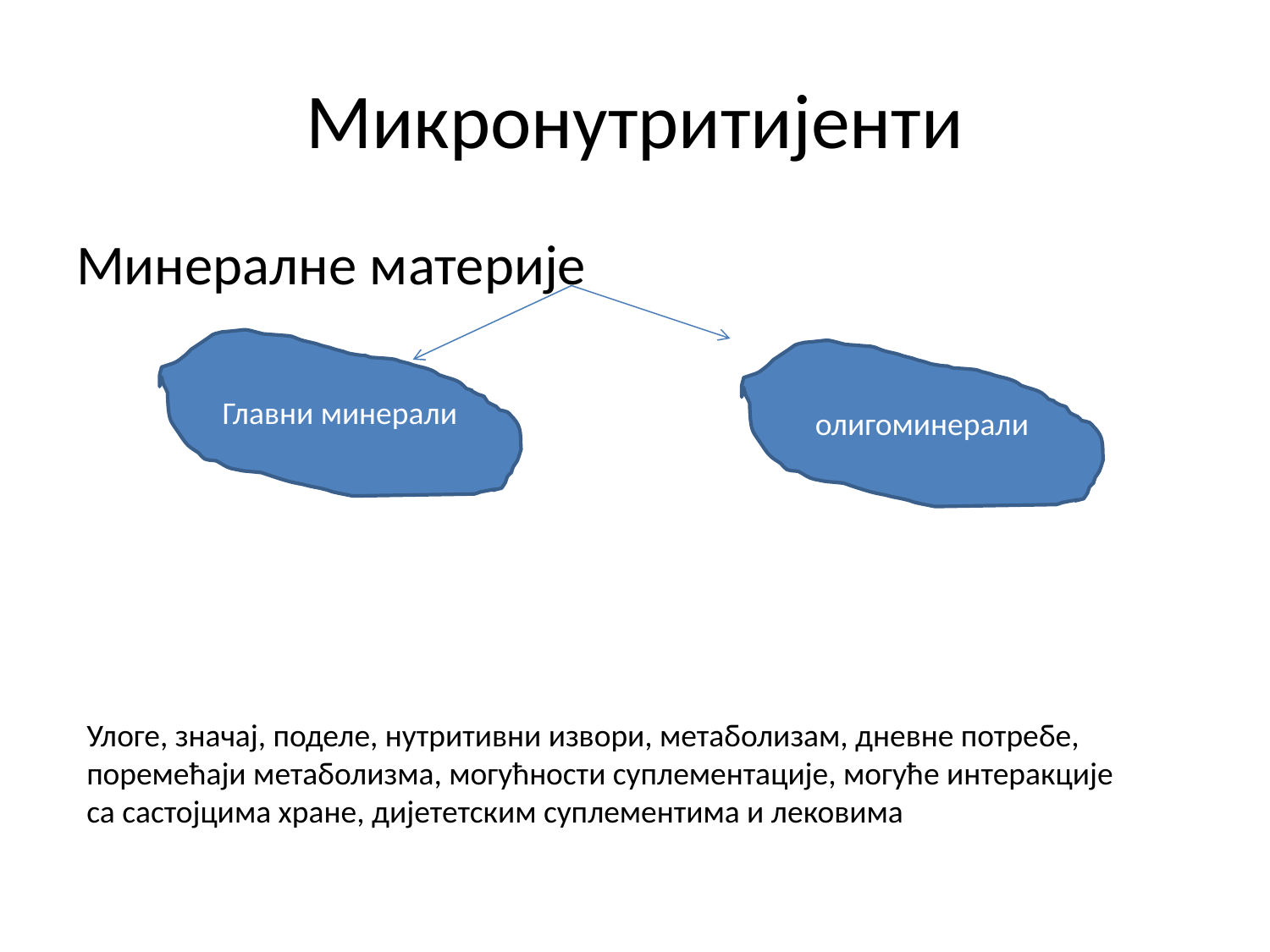

# Микронутритијенти
Минералне материје
Главни минерали
олигоминерали
Улоге, значај, поделе, нутритивни извори, метаболизам, дневне потребе, поремећаји метаболизма, могућности суплементације, могуће интеракције са састојцима хране, дијететским суплементима и лековима